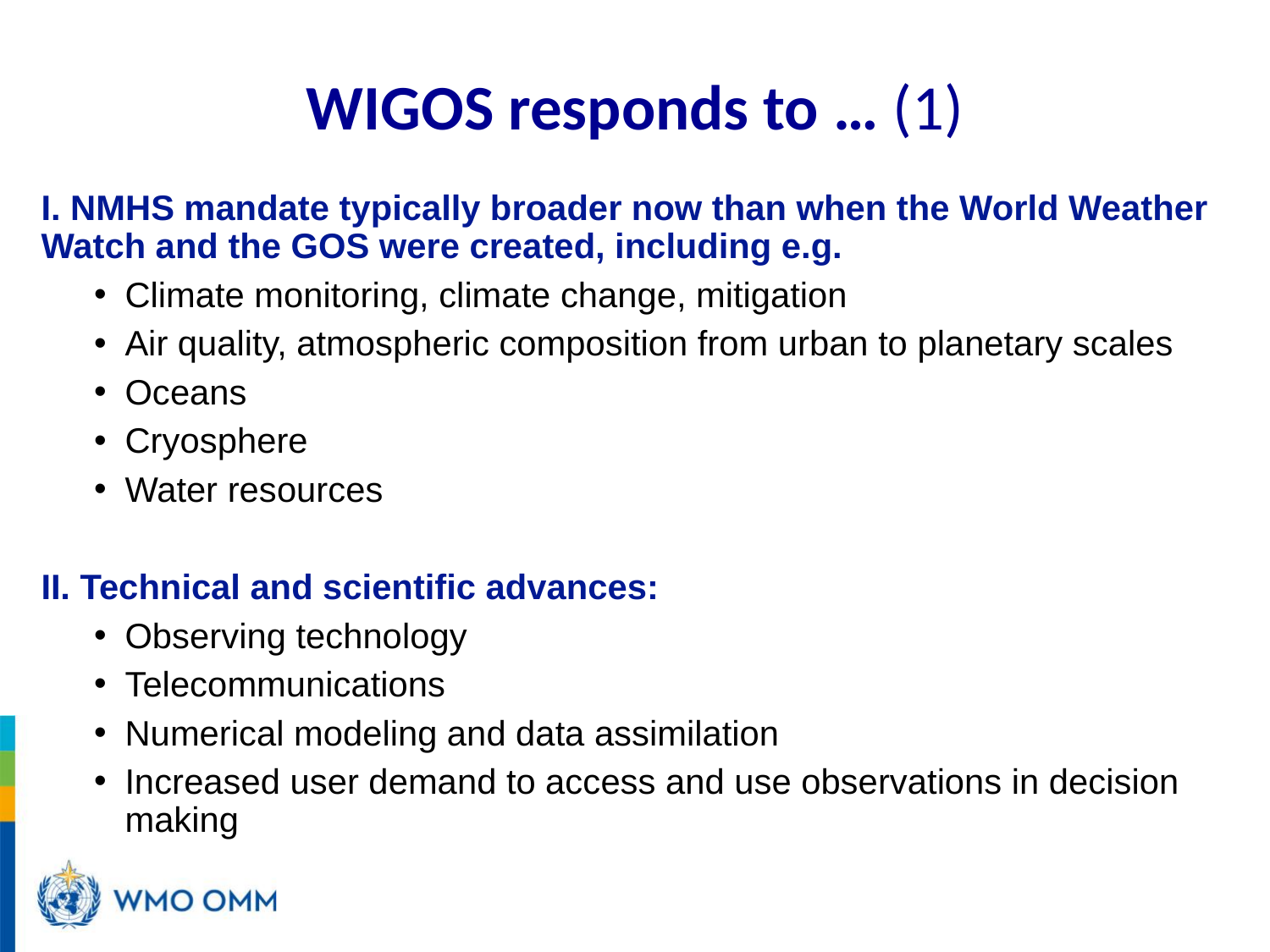

# WIGOS responds to … (1)
I. NMHS mandate typically broader now than when the World Weather Watch and the GOS were created, including e.g.
Climate monitoring, climate change, mitigation
Air quality, atmospheric composition from urban to planetary scales
Oceans
Cryosphere
Water resources

II. Technical and scientific advances:
Observing technology
Telecommunications
Numerical modeling and data assimilation
Increased user demand to access and use observations in decision making